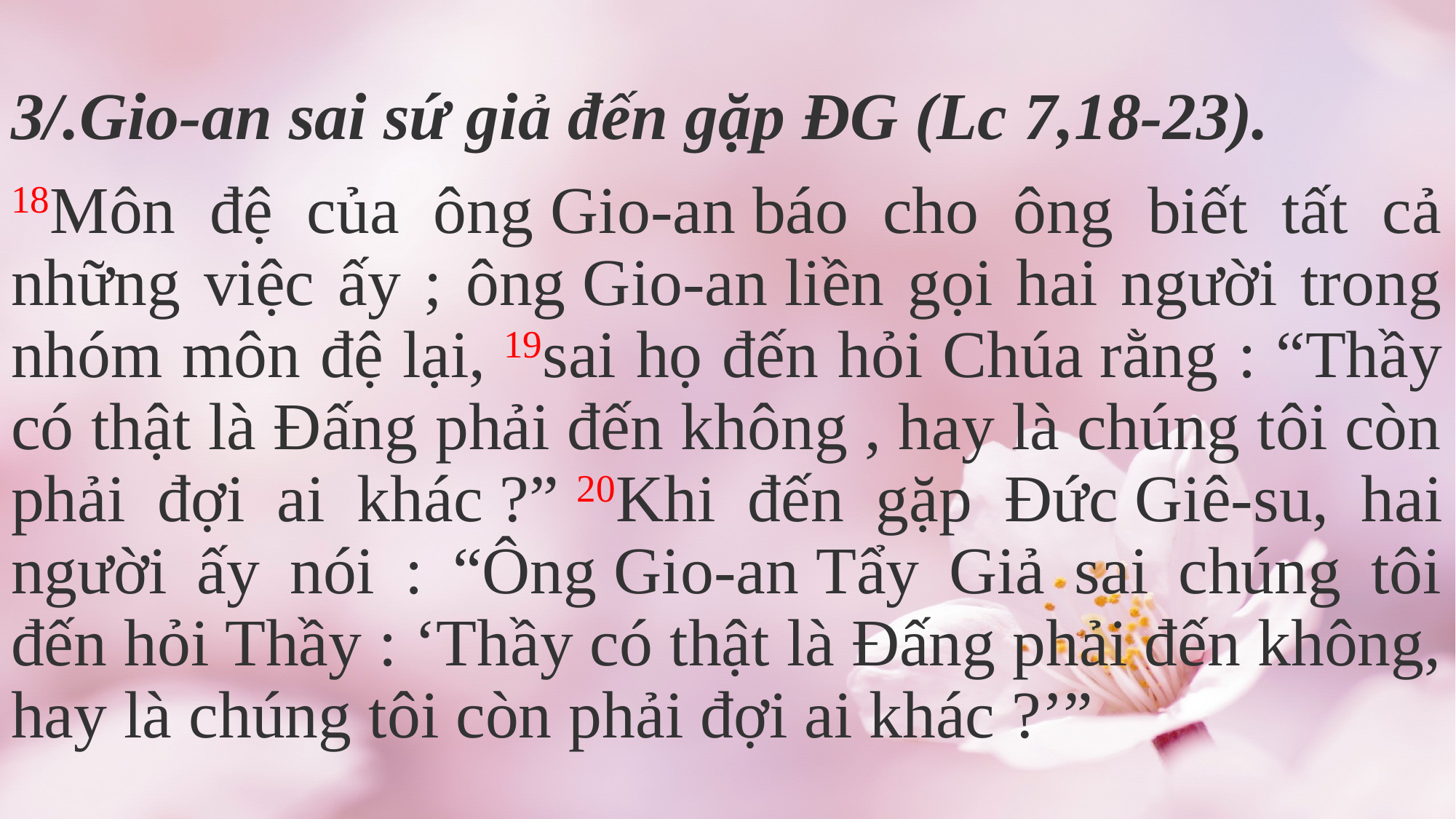

3/.Gio-an sai sứ giả đến gặp ĐG (Lc 7,18-23).
18Môn đệ của ông Gio-an báo cho ông biết tất cả những việc ấy ; ông Gio-an liền gọi hai người trong nhóm môn đệ lại, 19sai họ đến hỏi Chúa rằng : “Thầy có thật là Đấng phải đến không , hay là chúng tôi còn phải đợi ai khác ?” 20Khi đến gặp Đức Giê-su, hai người ấy nói : “Ông Gio-an Tẩy Giả sai chúng tôi đến hỏi Thầy : ‘Thầy có thật là Đấng phải đến không, hay là chúng tôi còn phải đợi ai khác ?’”